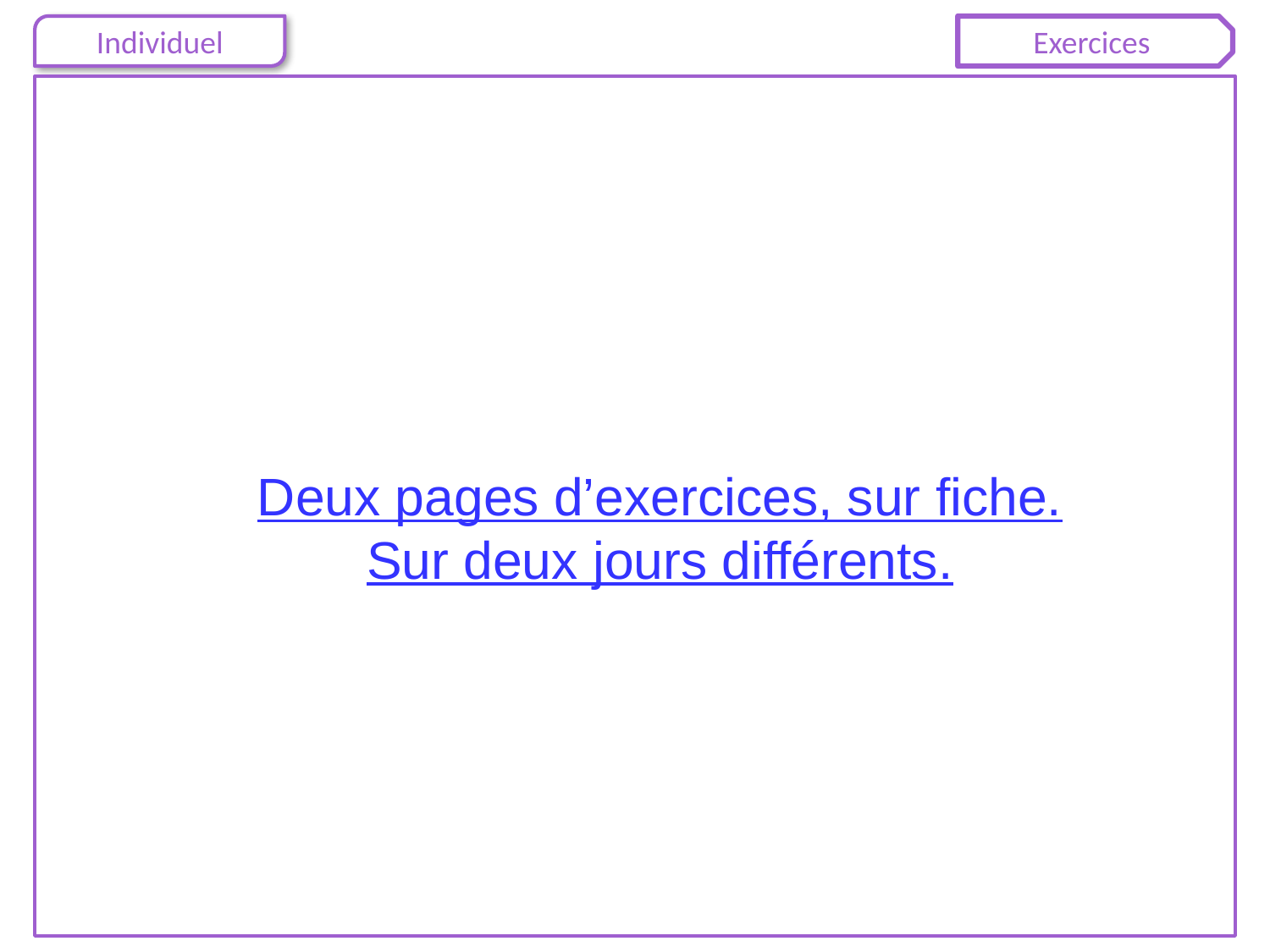

Deux pages d’exercices, sur fiche.
Sur deux jours différents.